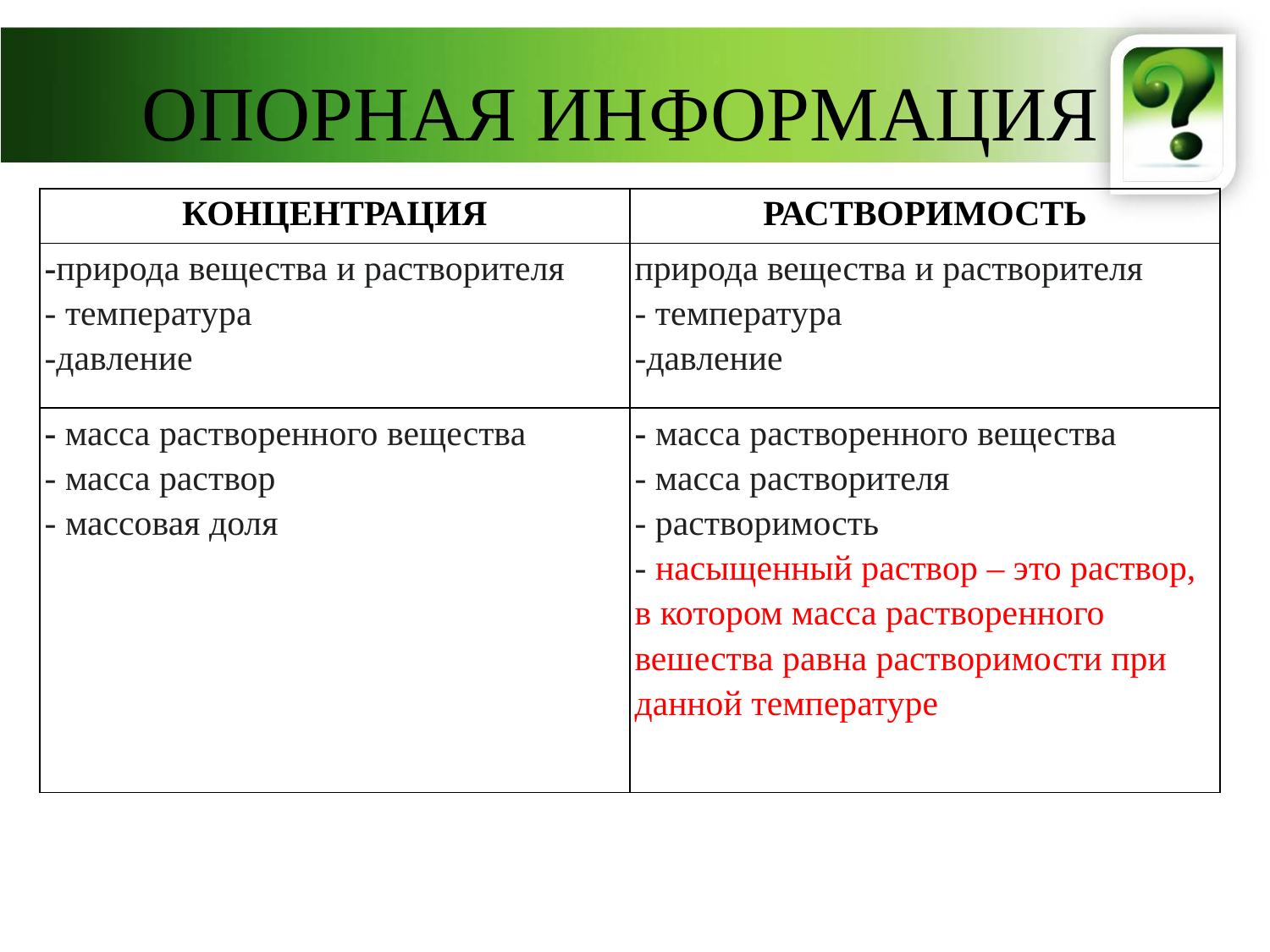

# ОПОРНАЯ ИНФОРМАЦИЯ
| КОНЦЕНТРАЦИЯ | РАСТВОРИМОСТЬ |
| --- | --- |
| -природа вещества и растворителя - температура -давление | природа вещества и растворителя - температура -давление |
| - масса растворенного вещества - масса раствор - массовая доля | - масса растворенного вещества - масса растворителя - растворимость - насыщенный раствор – это раствор, в котором масса растворенного вешества равна растворимости при данной температуре |